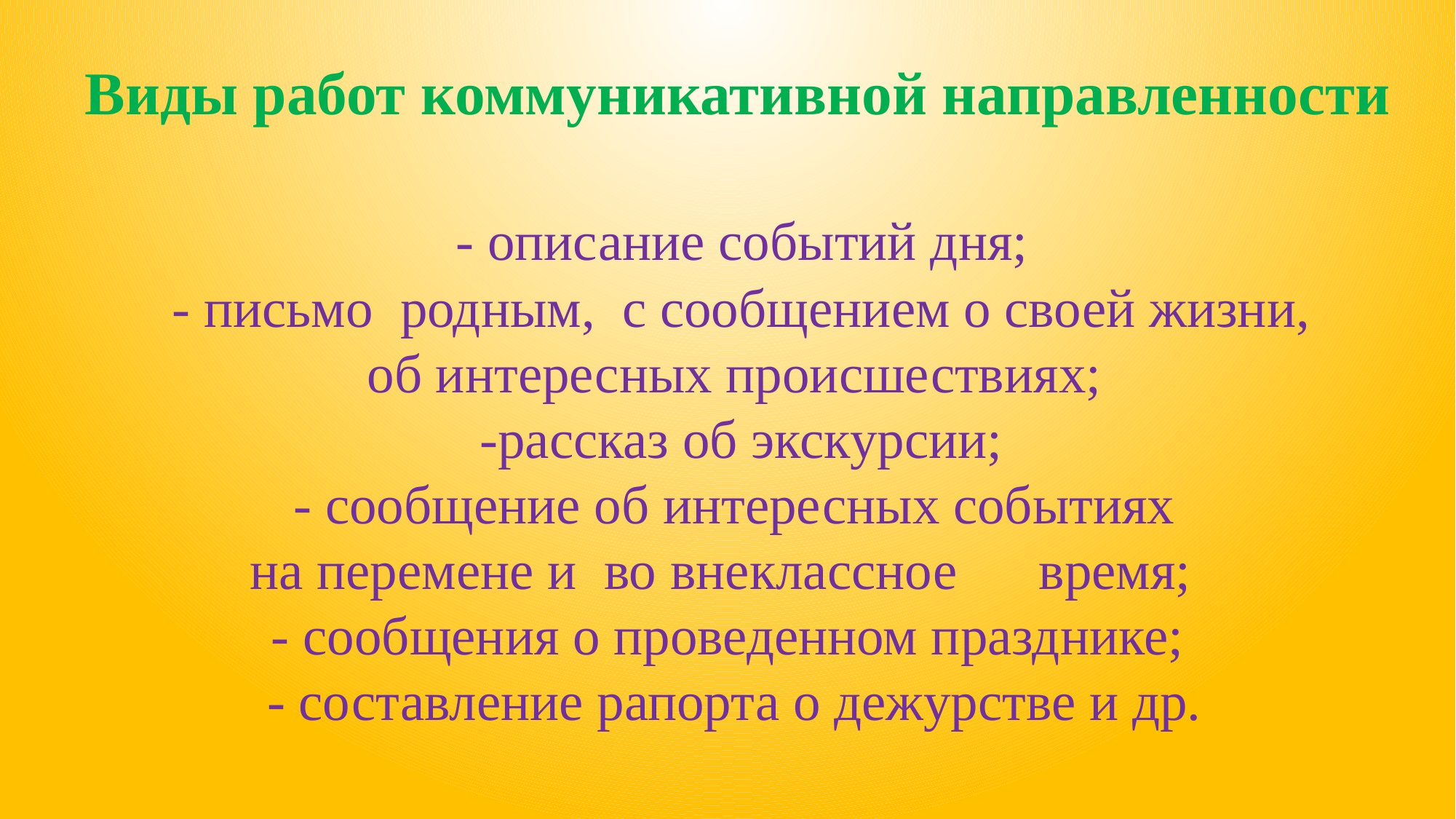

Виды работ коммуникативной направленности

 - описание событий дня;
 - письмо  родным,  с сообщением о своей жизни, об интересных происшествиях;
 -рассказ об экскурсии;
 - сообщение об интересных событиях
на перемене и  во внеклассное      время;
 - сообщения о проведенном празднике;
- составление рапорта о дежурстве и др.